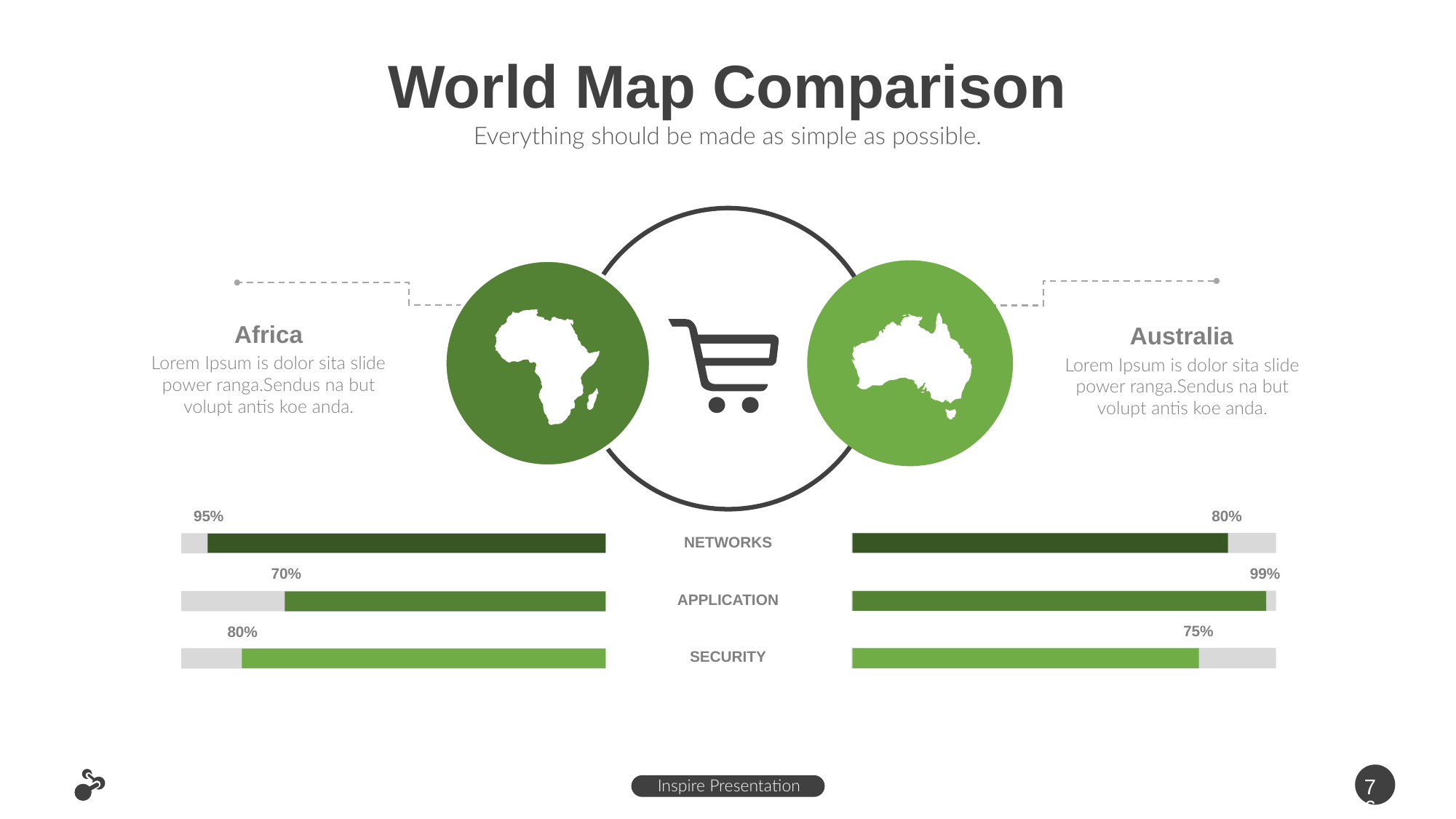

World Map Comparison
Everything should be made as simple as possible.

Africa
Lorem Ipsum is dolor sita slide power ranga.Sendus na but volupt antis koe anda.
Australia
Lorem Ipsum is dolor sita slide power ranga.Sendus na but volupt antis koe anda.
95%
80%
NETWORKS
APPLICATION
SECURITY

70%
99%

75%
80%

76

Inspire Presentation